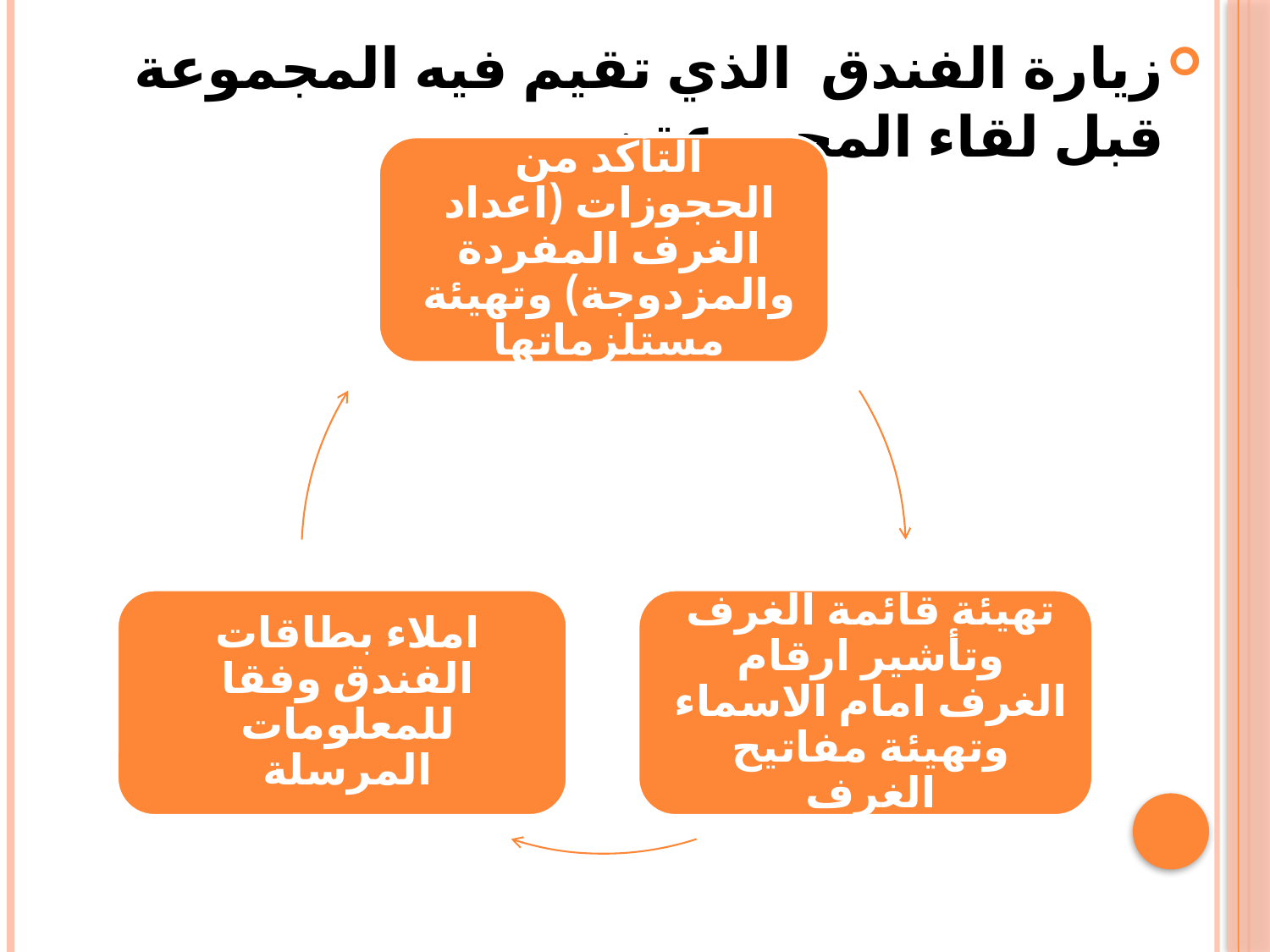

زيارة الفندق  الذي تقيم فيه المجموعة قبل لقاء المجموعة :
التأكد من الحجوزات (اعداد الغرف المفردة والمزدوجة) وتهيئة مستلزماتها
تهيئة قائمة الغرف وتأشير ارقام الغرف امام الاسماء وتهيئة مفاتيح الغرف
املاء بطاقات الفندق وفقا للمعلومات المرسلة